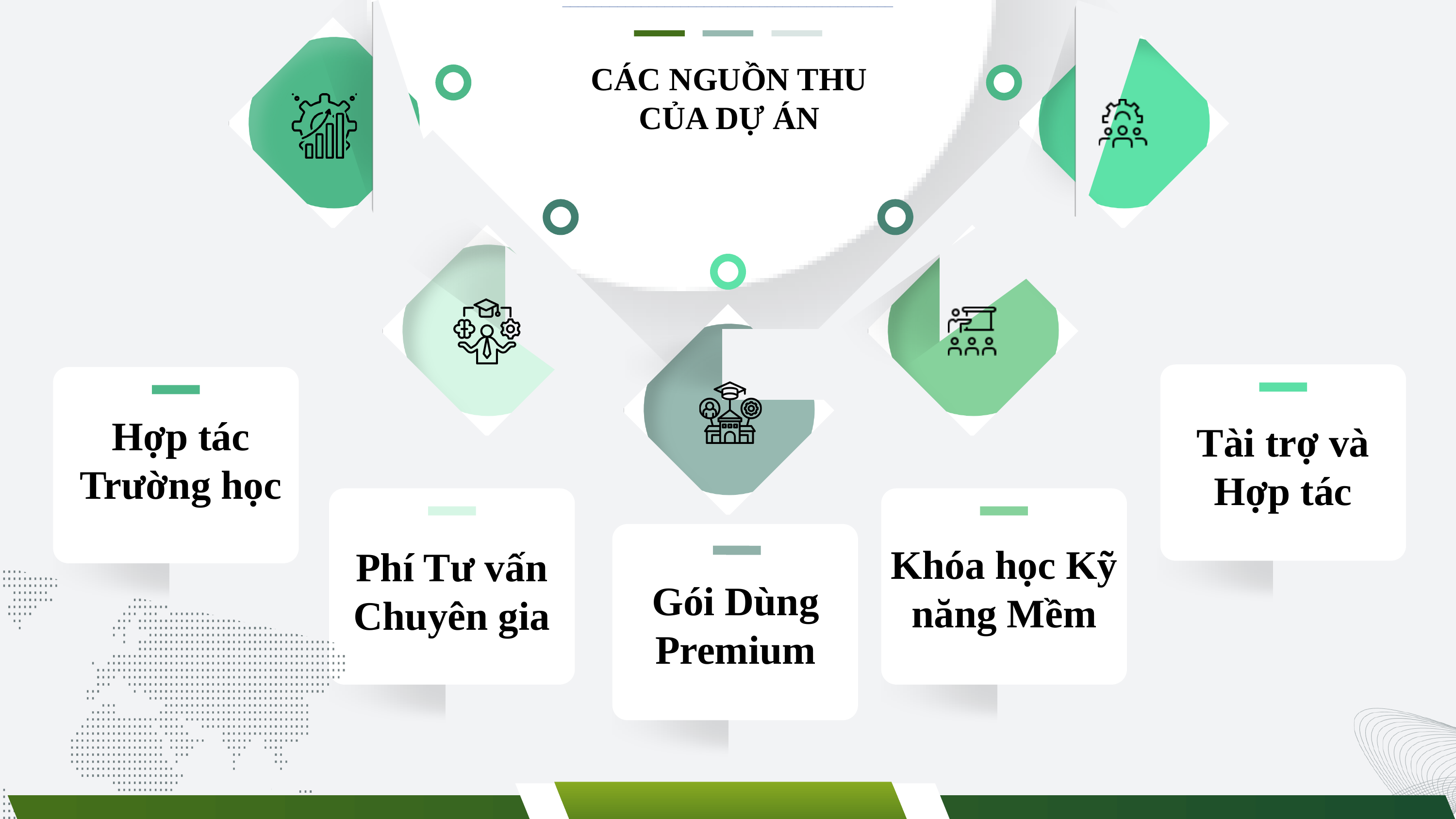

__________________________________________

CÁC NGUỒN THU CỦA DỰ ÁN

Tài trợ và Hợp tác

Hợp tác Trường học

Khóa học Kỹ năng Mềm
Phí Tư vấn Chuyên gia

Gói Dùng Premium